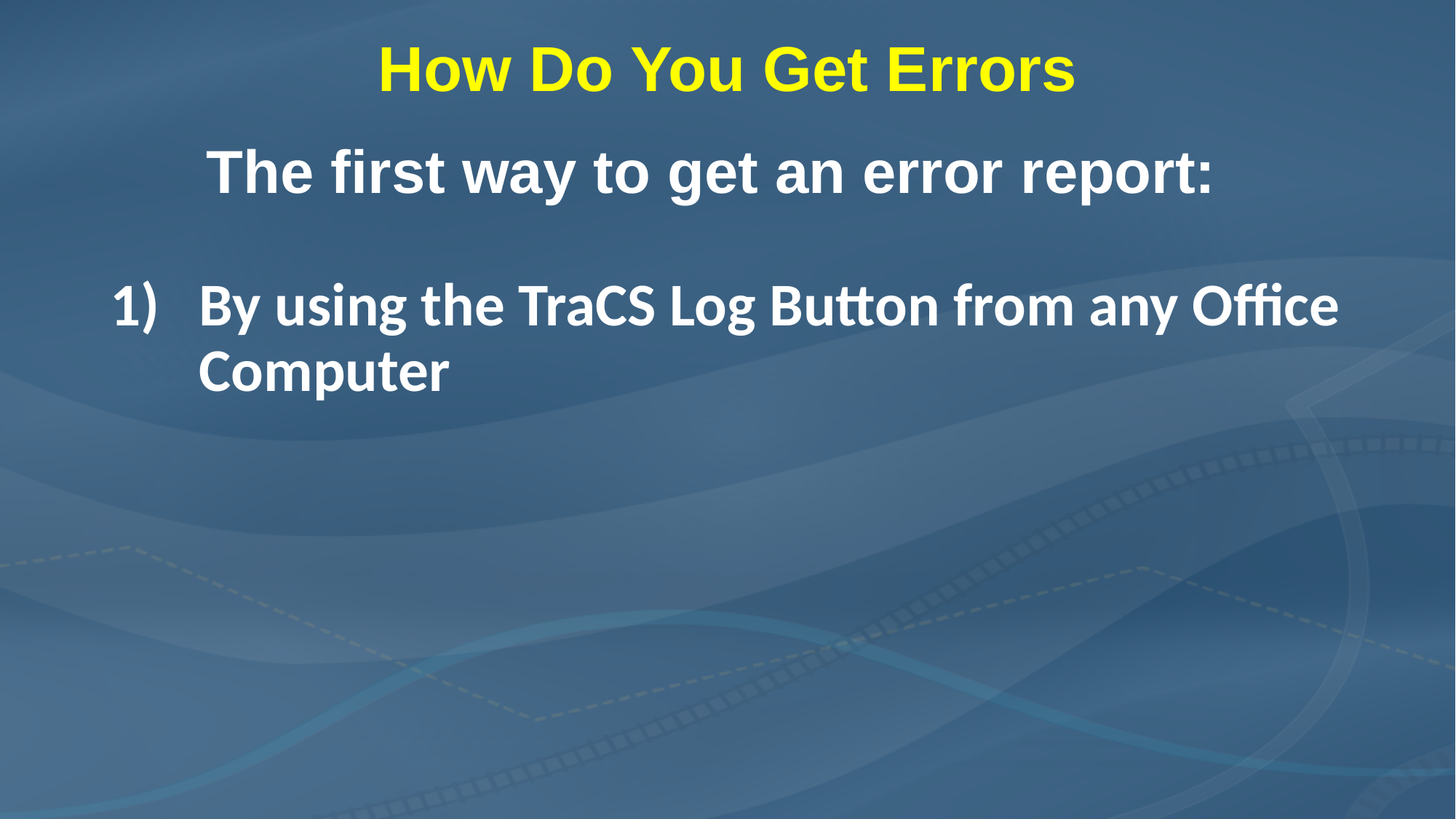

How Do You Get Errors
The first way to get an error report:

By using the TraCS Log Button from any Office Computer